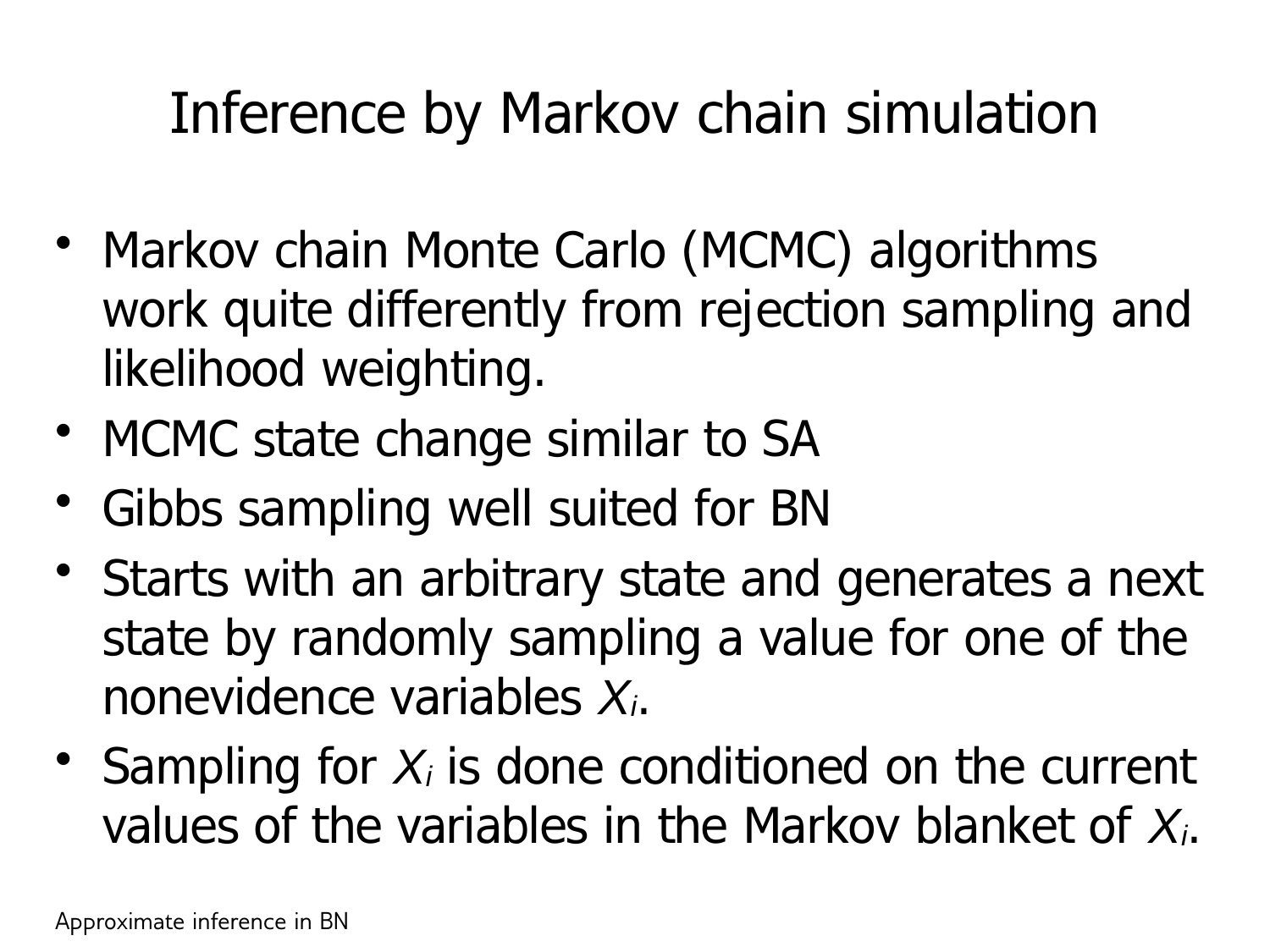

# Inference by Markov chain simulation
Markov chain Monte Carlo (MCMC) algorithms work quite differently from rejection sampling and likelihood weighting.
MCMC state change similar to SA
Gibbs sampling well suited for BN
Starts with an arbitrary state and generates a next state by randomly sampling a value for one of the nonevidence variables Xi.
Sampling for Xi is done conditioned on the current values of the variables in the Markov blanket of Xi.
Approximate inference in BN
69